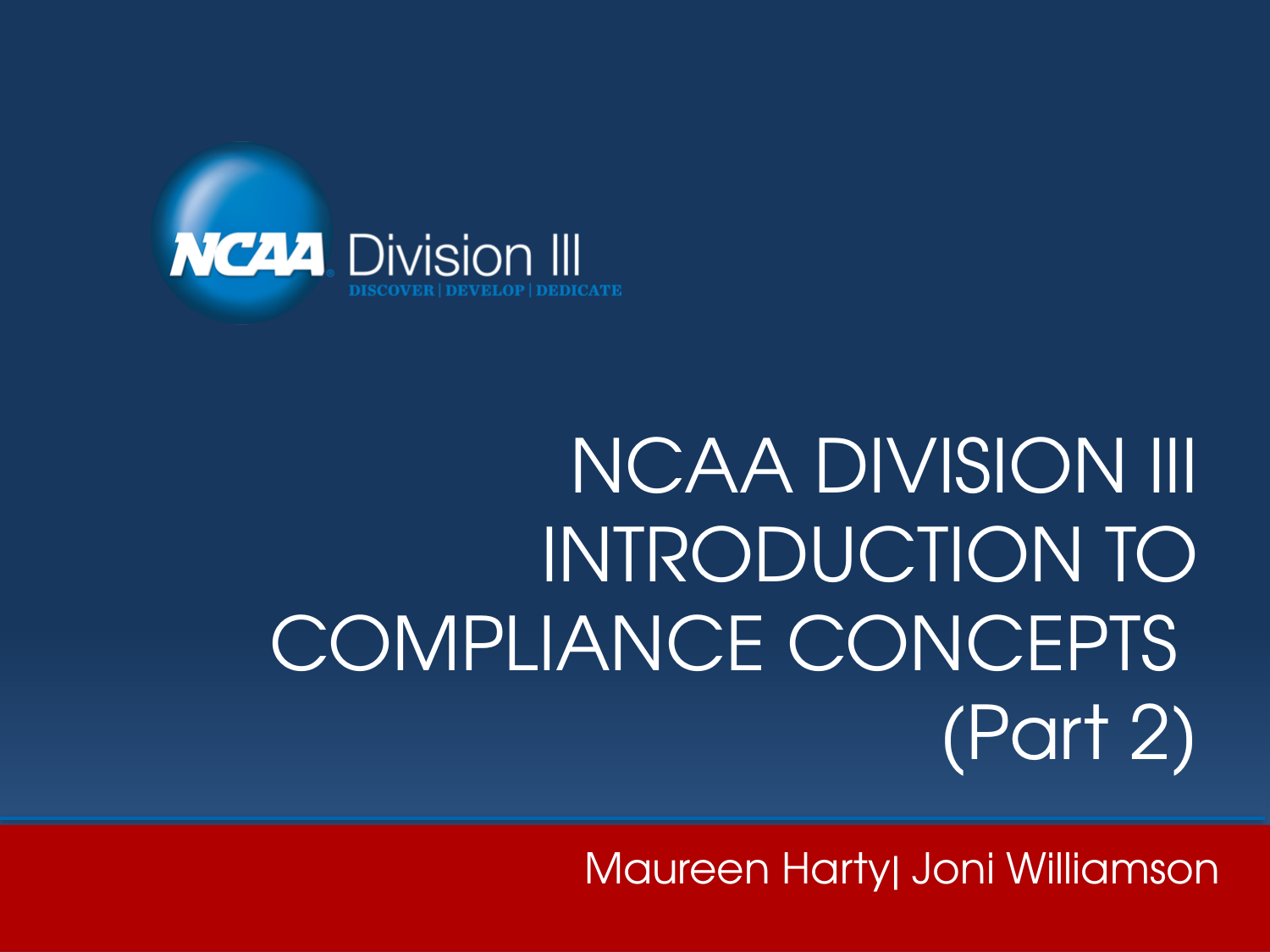

# NCAA DIVISION III INTRODUCTION TO COMPLIANCE CONCEPTS (Part 2)
Maureen Harty| Joni Williamson